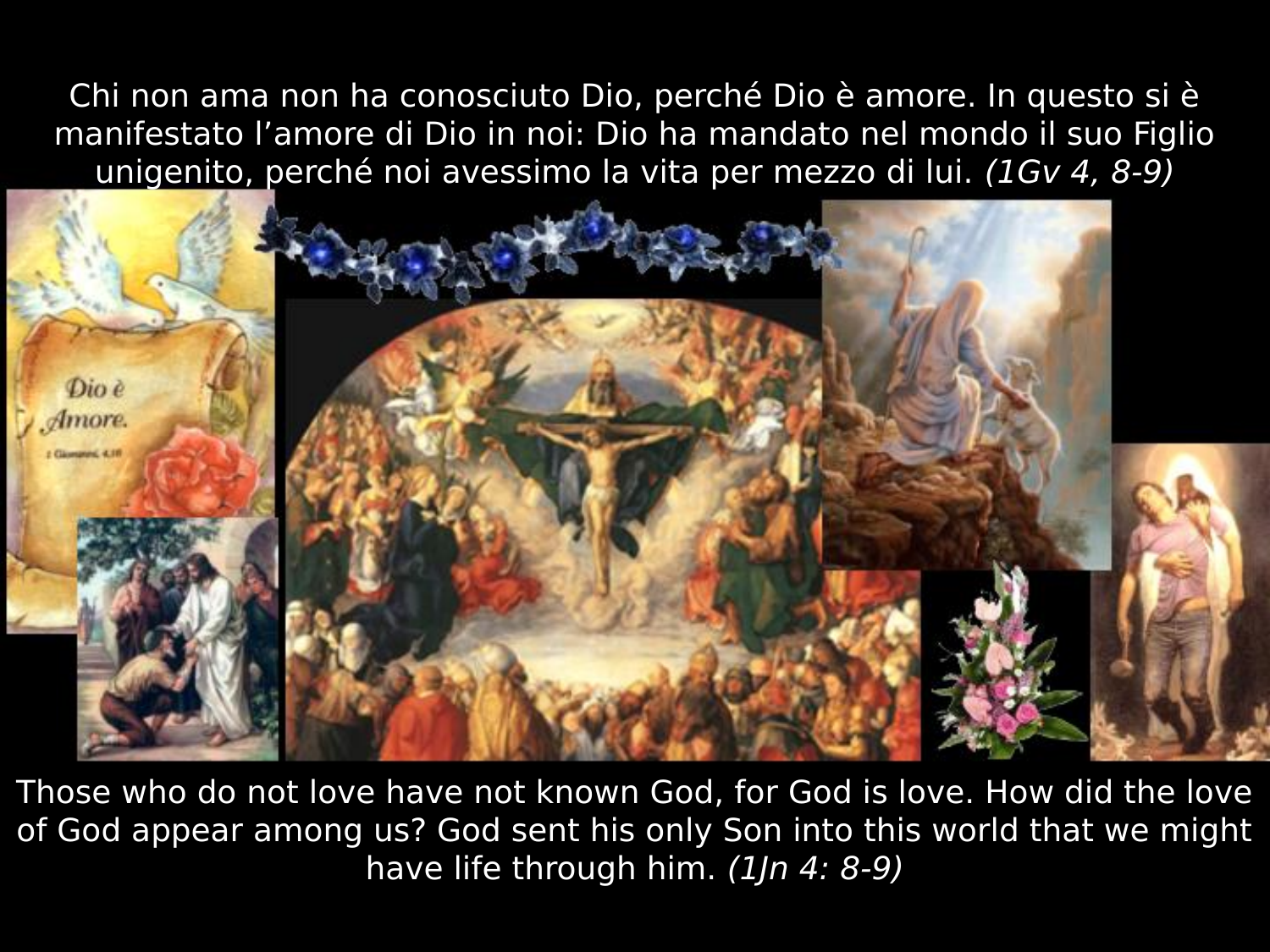

# Chi non ama non ha conosciuto Dio, perché Dio è amore. In questo si è manifestato l’amore di Dio in noi: Dio ha mandato nel mondo il suo Figlio unigenito, perché noi avessimo la vita per mezzo di lui. (1Gv 4, 8-9)
Those who do not love have not known God, for God is love. How did the love of God appear among us? God sent his only Son into this world that we might have life through him. (1Jn 4: 8-9)